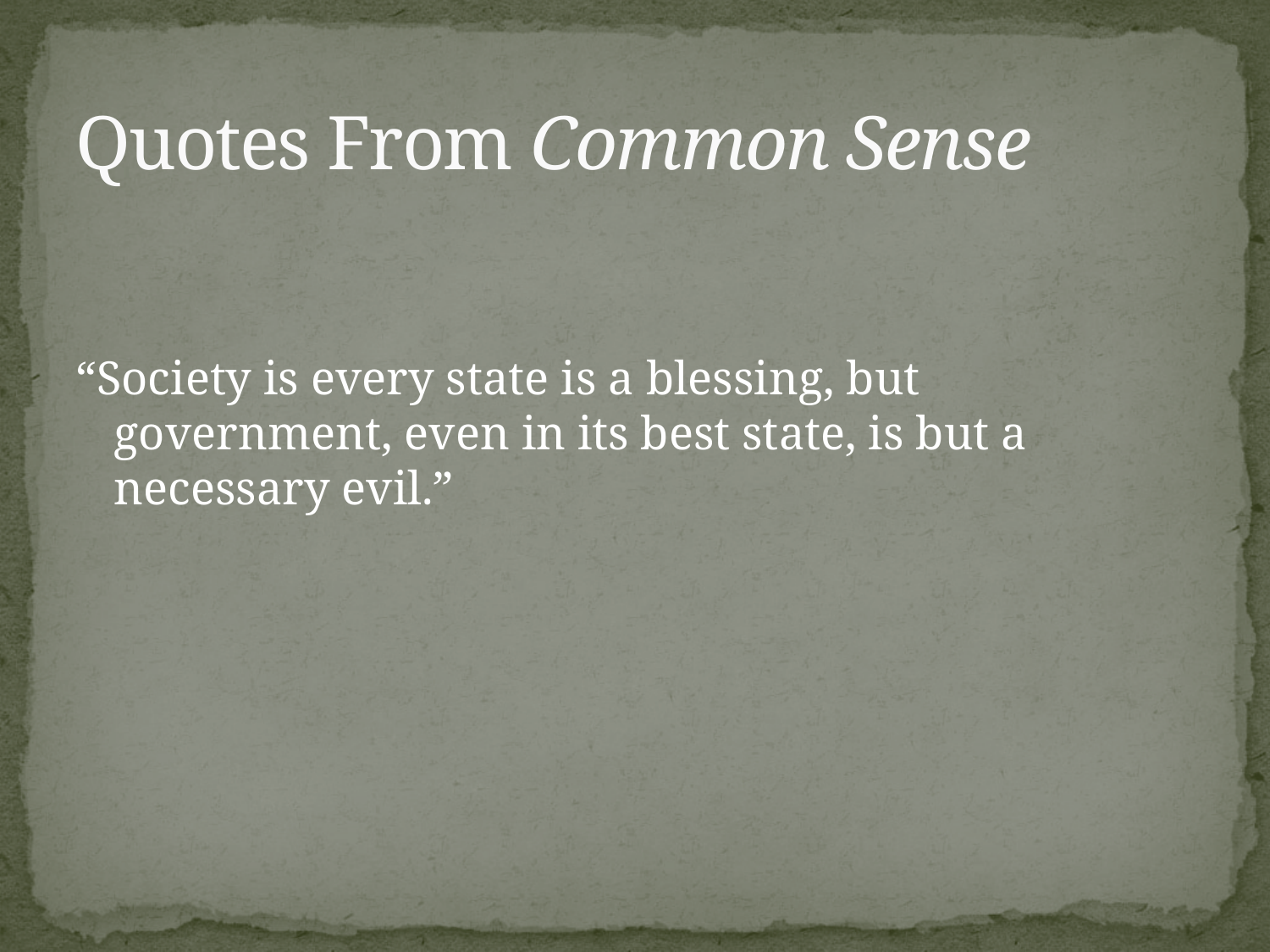

# Quotes From Common Sense

“Society is every state is a blessing, but government, even in its best state, is but a necessary evil.”